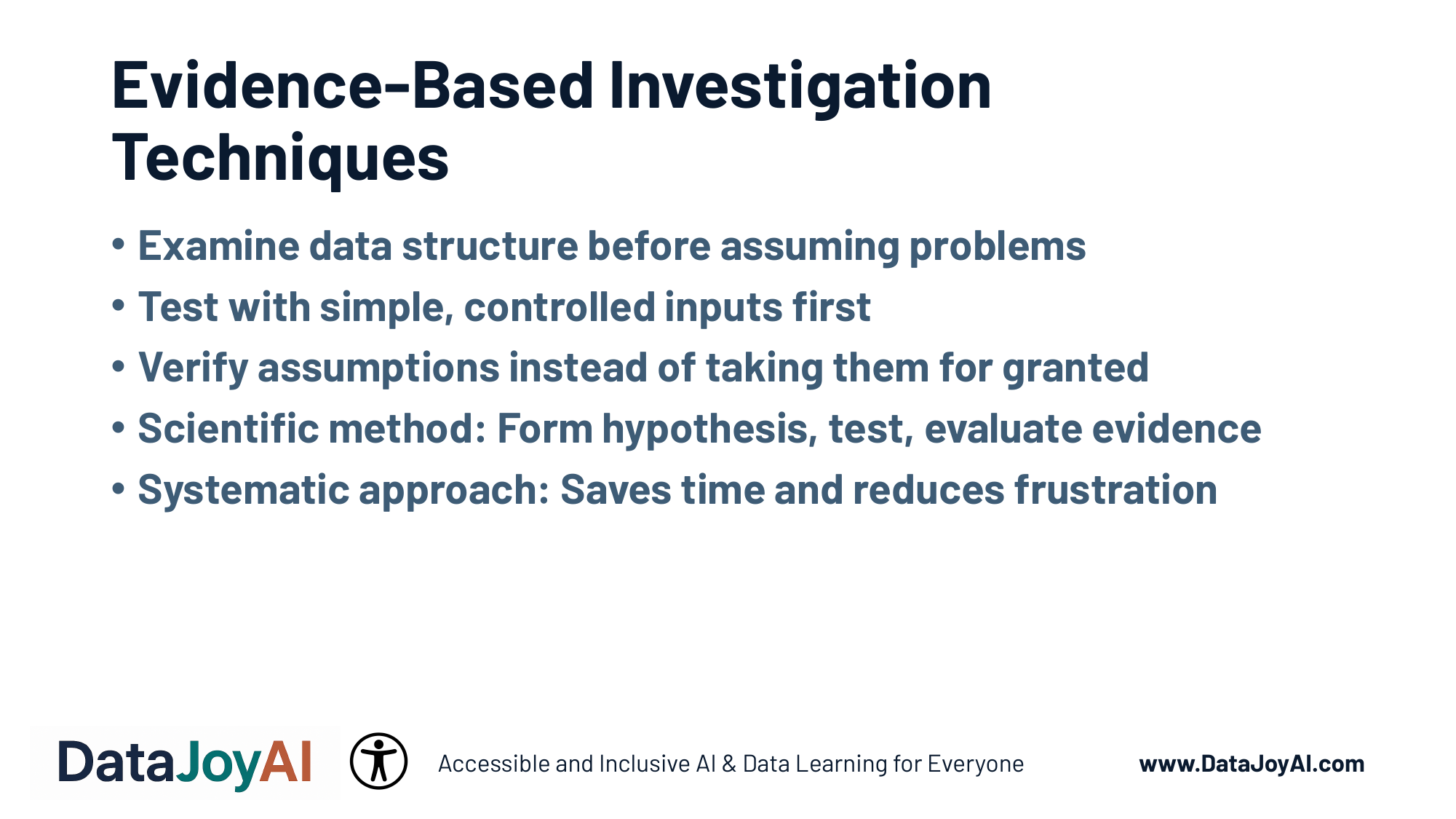

# Evidence-Based Investigation Techniques
Examine data structure before assuming problems
Test with simple, controlled inputs first
Verify assumptions instead of taking them for granted
Scientific method: Form hypothesis, test, evaluate evidence
Systematic approach: Saves time and reduces frustration